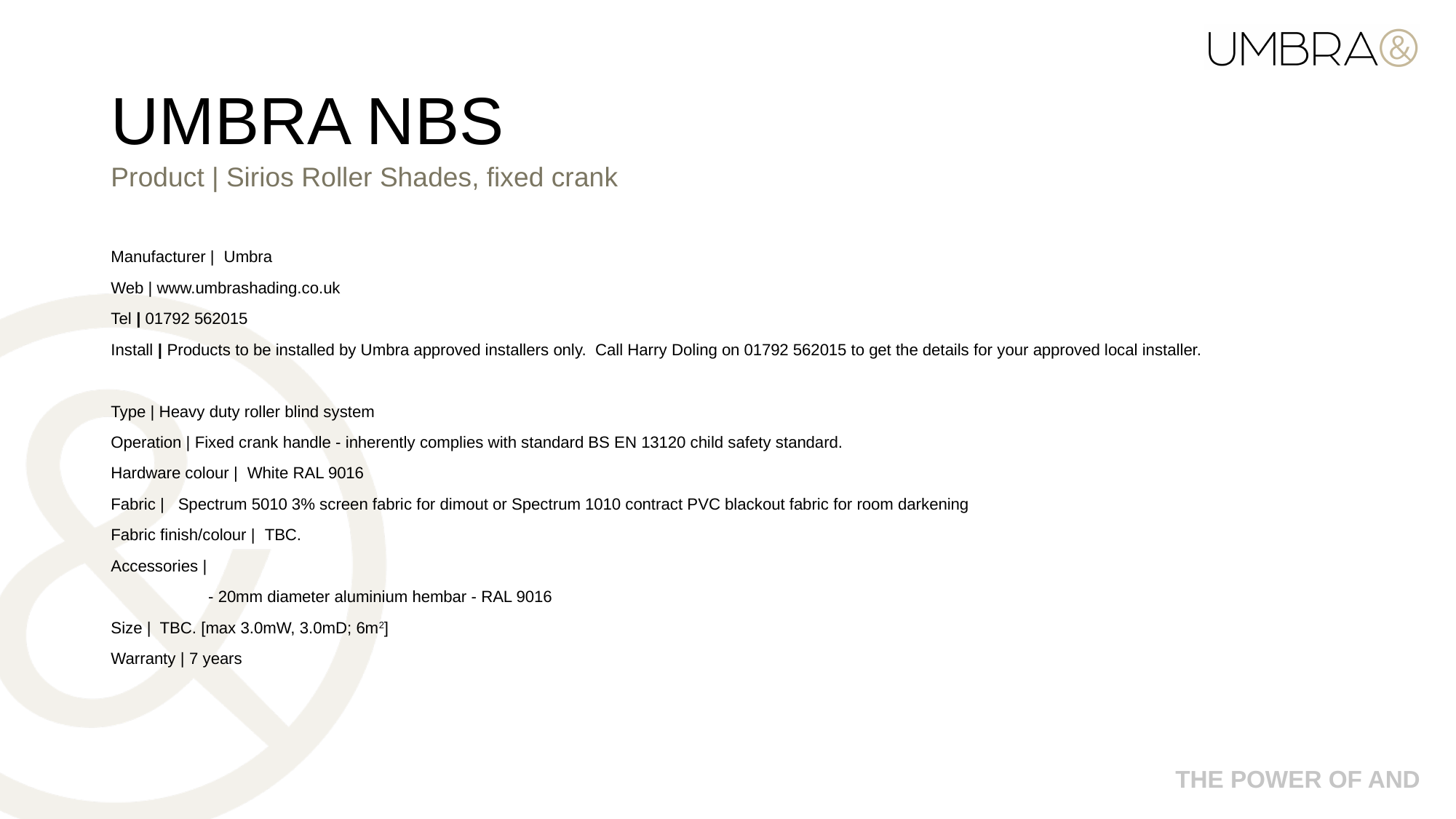

# UMBRA NBS
Product | Sirios Roller Shades, fixed crank

Manufacturer |  Umbra
Web | www.umbrashading.co.uk
Tel | 01792 562015
Install | Products to be installed by Umbra approved installers only.  Call Harry Doling on 01792 562015 to get the details for your approved local installer.

Type | Heavy duty roller blind system
Operation | Fixed crank handle - inherently complies with standard BS EN 13120 child safety standard.
Hardware colour |  White RAL 9016
Fabric |   Spectrum 5010 3% screen fabric for dimout or Spectrum 1010 contract PVC blackout fabric for room darkening
Fabric finish/colour |  TBC.
Accessories |
 	- 20mm diameter aluminium hembar - RAL 9016
Size |  TBC. [max 3.0mW, 3.0mD; 6m2]
Warranty | 7 years